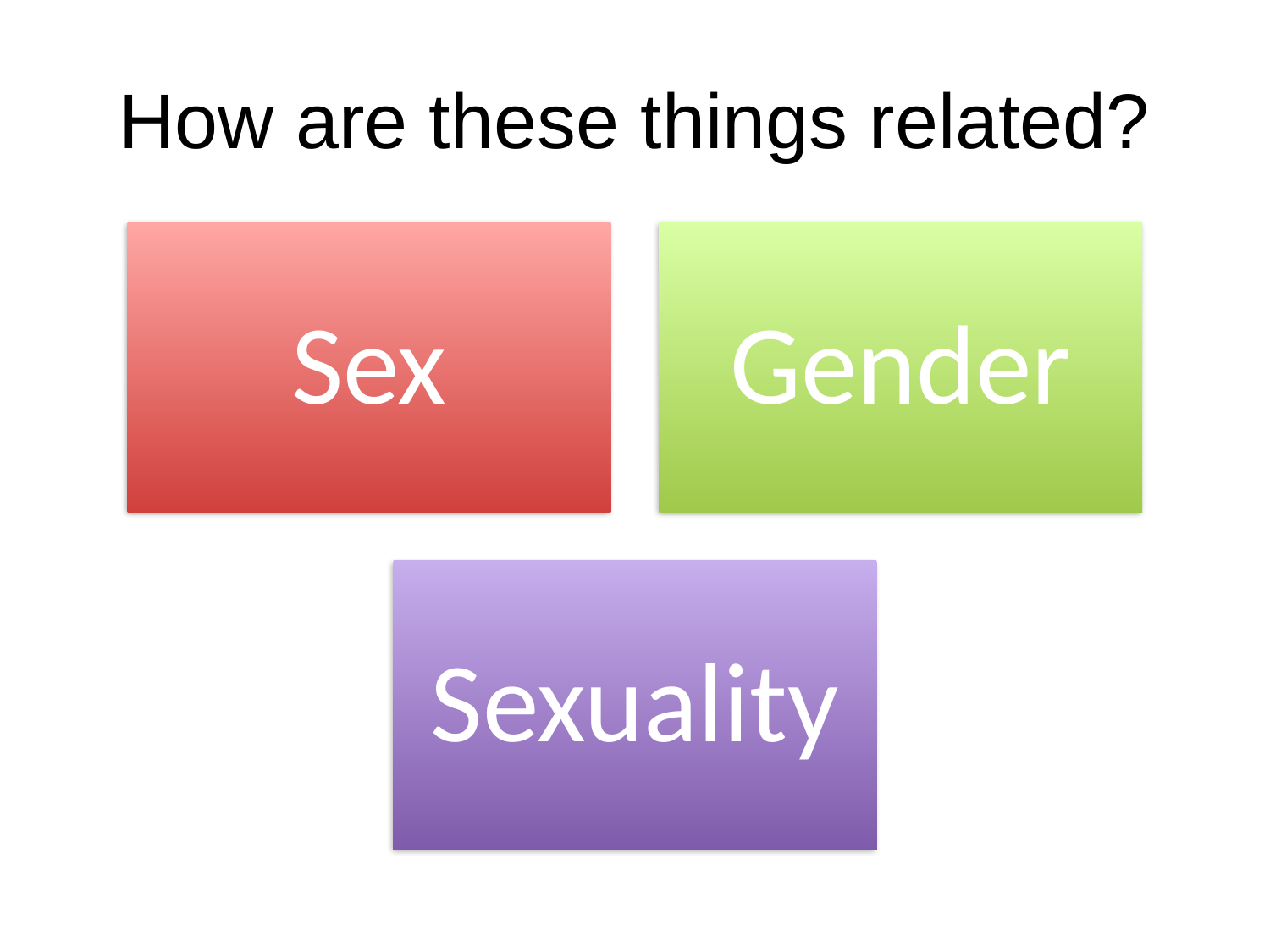

# How are these things related?
Sex
Gender
Sexuality